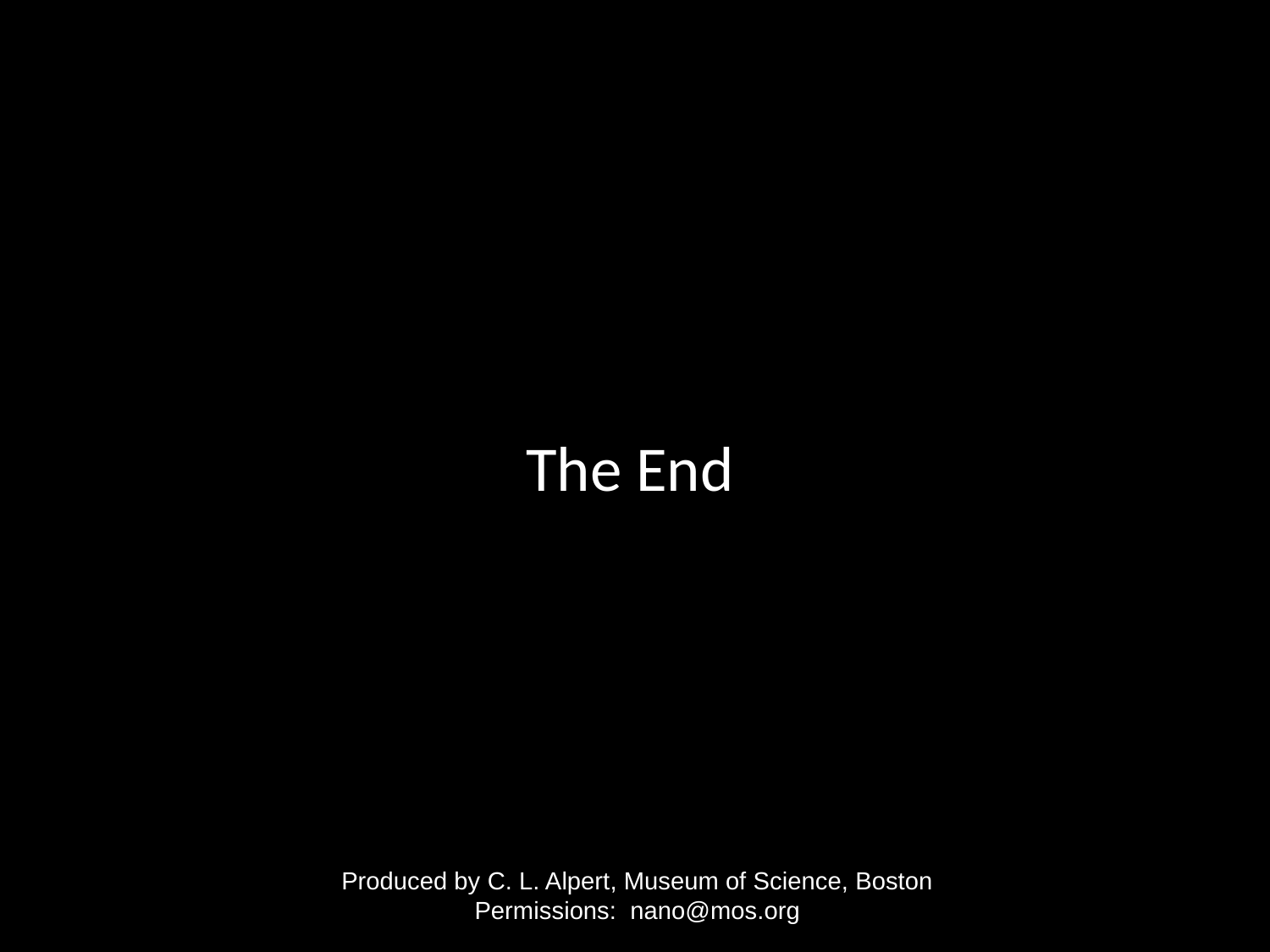

The End

Produced by C. L. Alpert, Museum of Science, Boston
Permissions:  nano@mos.org